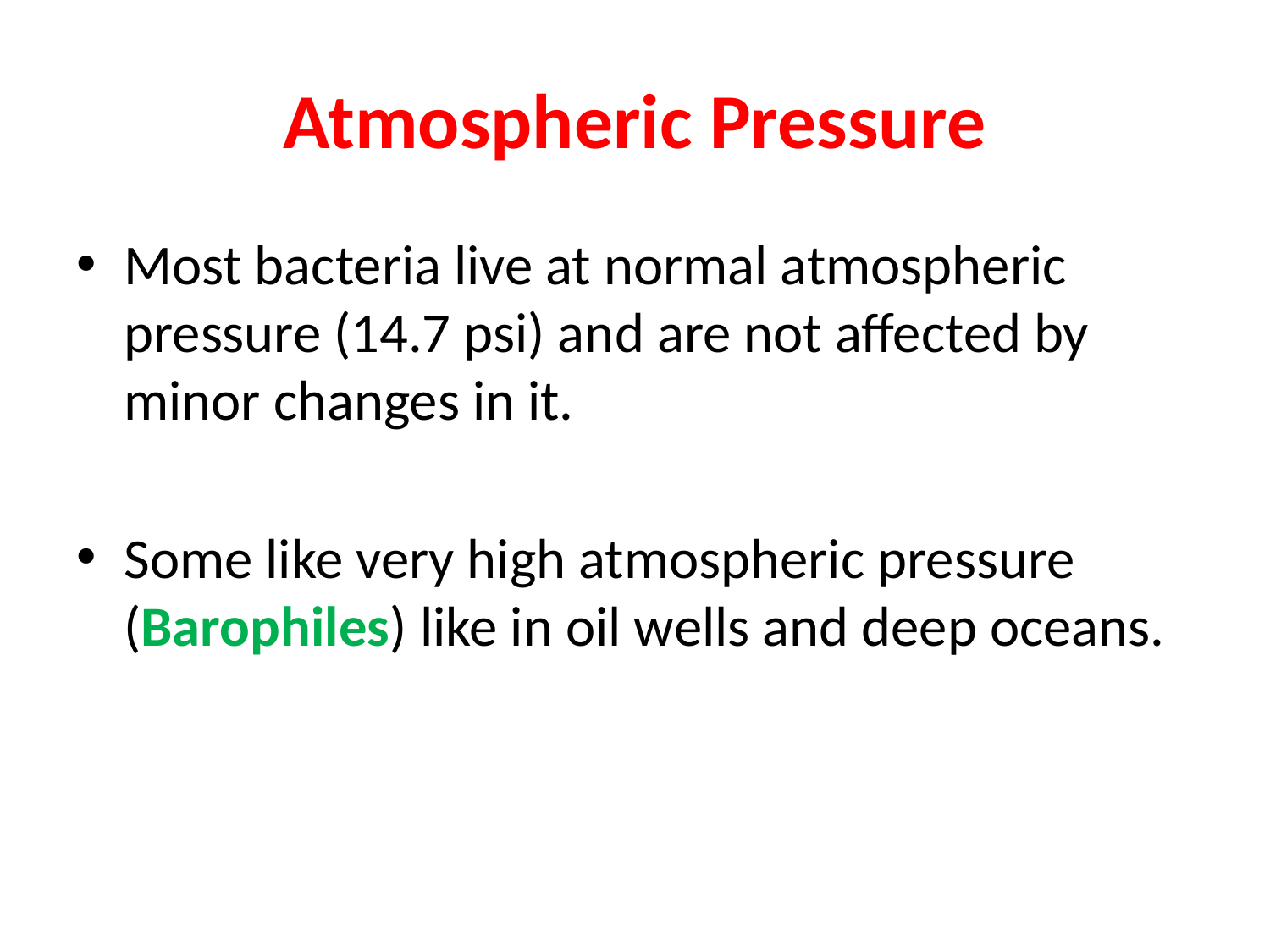

# Atmospheric Pressure
Most bacteria live at normal atmospheric pressure (14.7 psi) and are not affected by minor changes in it.

Some like very high atmospheric pressure (Barophiles) like in oil wells and deep oceans.